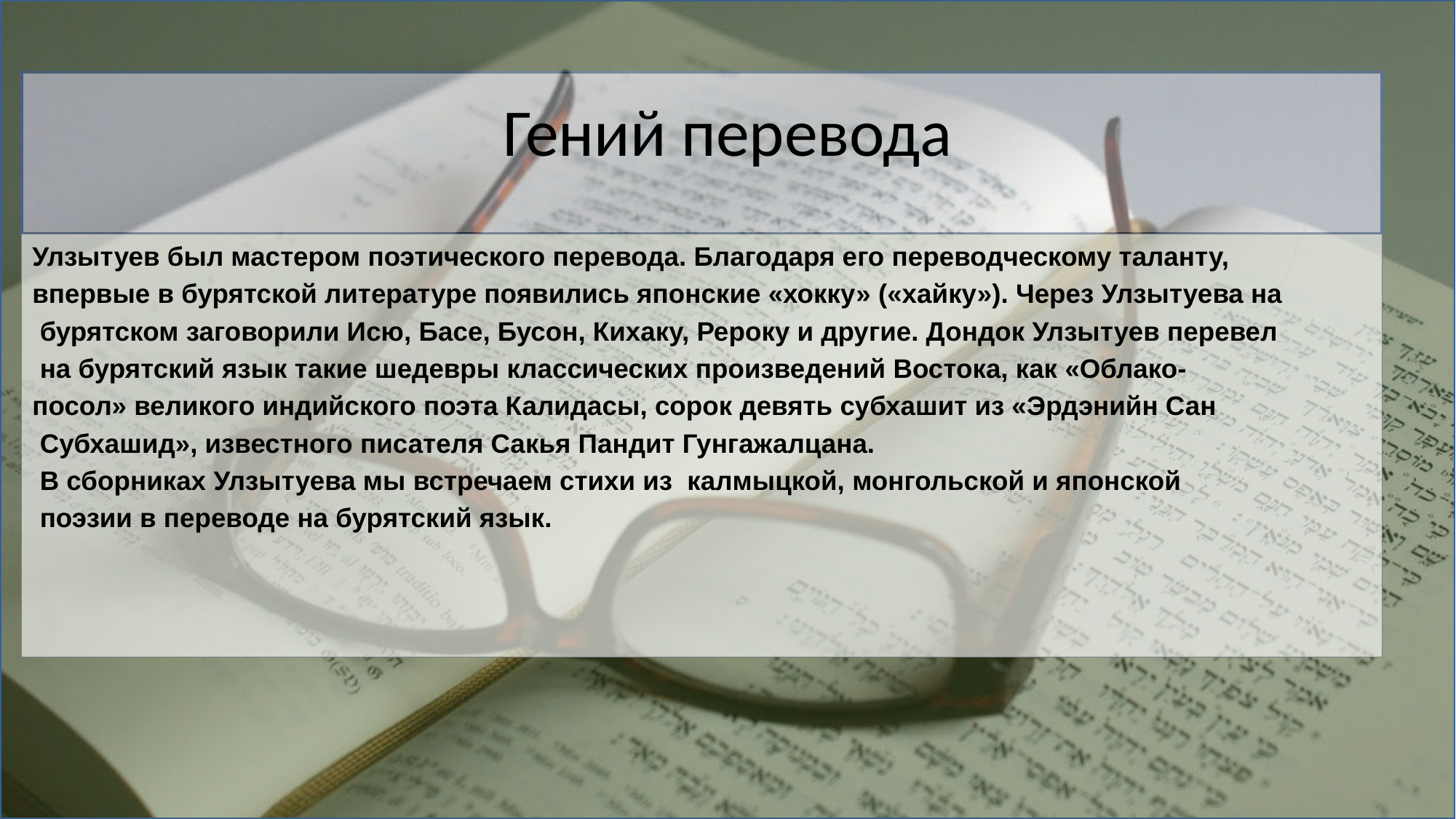

# Гений перевода

Улзытуев был мастером поэтического перевода. Благодаря его переводческому таланту,
впервые в бурятской литературе появились японские «хокку» («хайку»). Через Улзытуева на
 бурятском заговорили Исю, Басе, Бусон, Кихаку, Рероку и другие. Дондок Улзытуев перевел
 на бурятский язык такие шедевры классических произведений Востока, как «Облако-
посол» великого индийского поэта Калидасы, сорок девять субхашит из «Эрдэнийн Сан
 Субхашид», известного писателя Сакья Пандит Гунгажалцана.
 В сборниках Улзытуева мы встречаем стихи из  калмыцкой, монгольской и японской
 поэзии в переводе на бурятский язык.